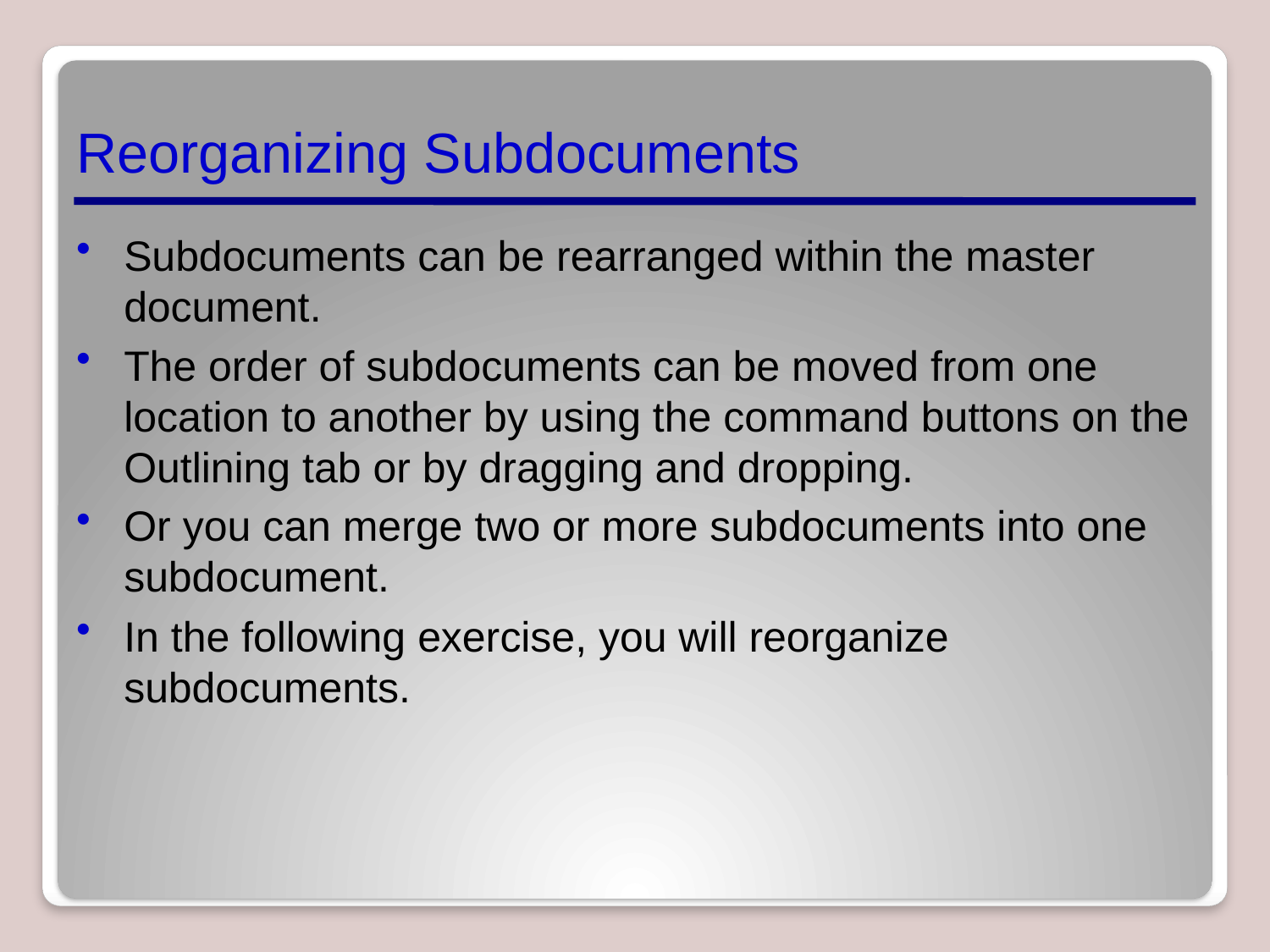

# Reorganizing Subdocuments
Subdocuments can be rearranged within the master document.
The order of subdocuments can be moved from one location to another by using the command buttons on the Outlining tab or by dragging and dropping.
Or you can merge two or more subdocuments into one subdocument.
In the following exercise, you will reorganize subdocuments.